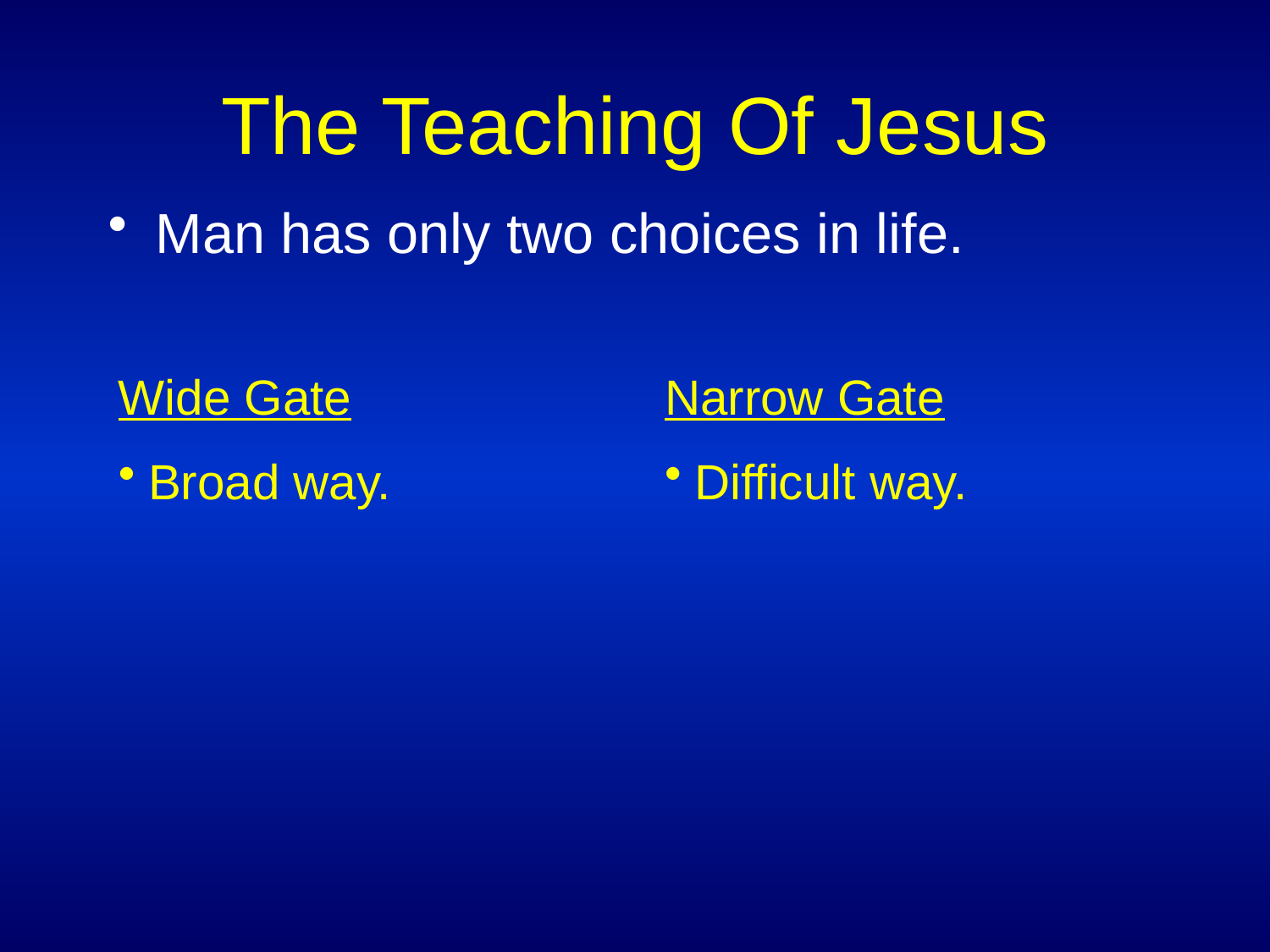

# The Teaching Of Jesus
Man has only two choices in life.
Wide Gate
Broad way.

Narrow Gate
Difficult way.